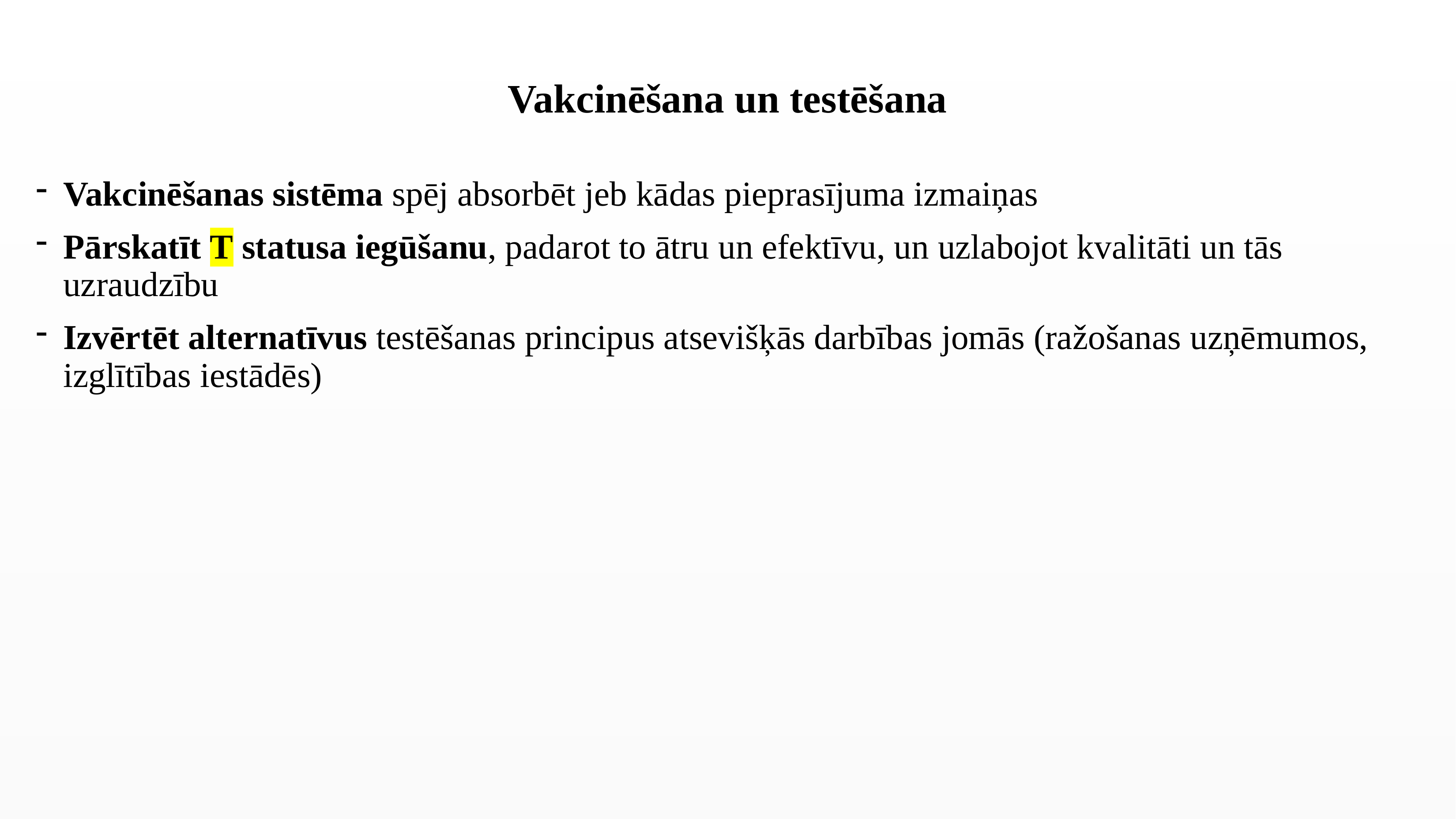

# Vakcinēšana un testēšana
Vakcinēšanas sistēma spēj absorbēt jeb kādas pieprasījuma izmaiņas
Pārskatīt T statusa iegūšanu, padarot to ātru un efektīvu, un uzlabojot kvalitāti un tās uzraudzību
Izvērtēt alternatīvus testēšanas principus atsevišķās darbības jomās (ražošanas uzņēmumos, izglītības iestādēs)